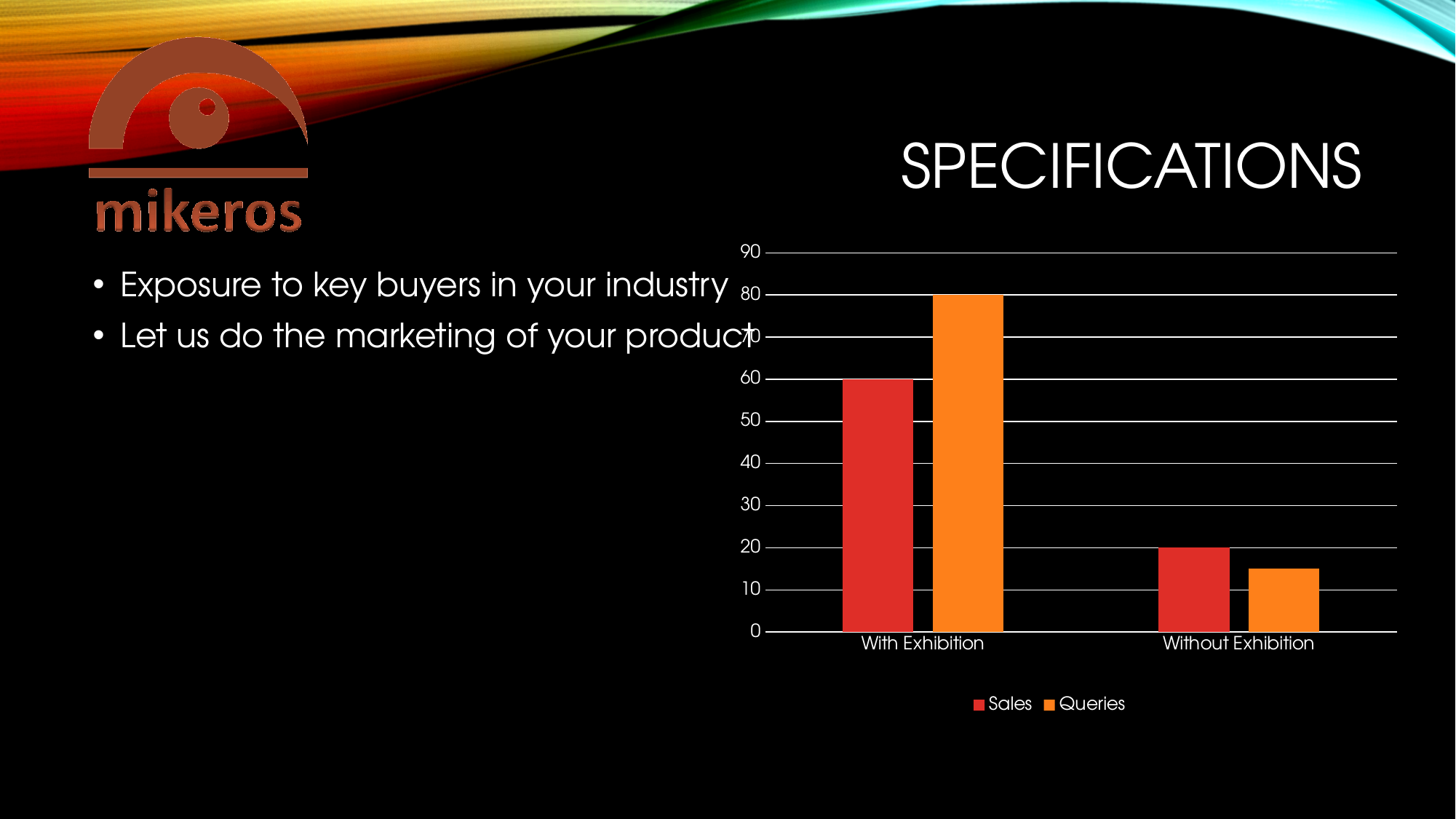

# Specifications

### Chart

| Category | Sales | Queries |
|---|---|---|
| With Exhibition | 60.0 | 80.0 |
| Without Exhibition | 20.0 | 15.0 |
Exposure to key buyers in your industry
Let us do the marketing of your product